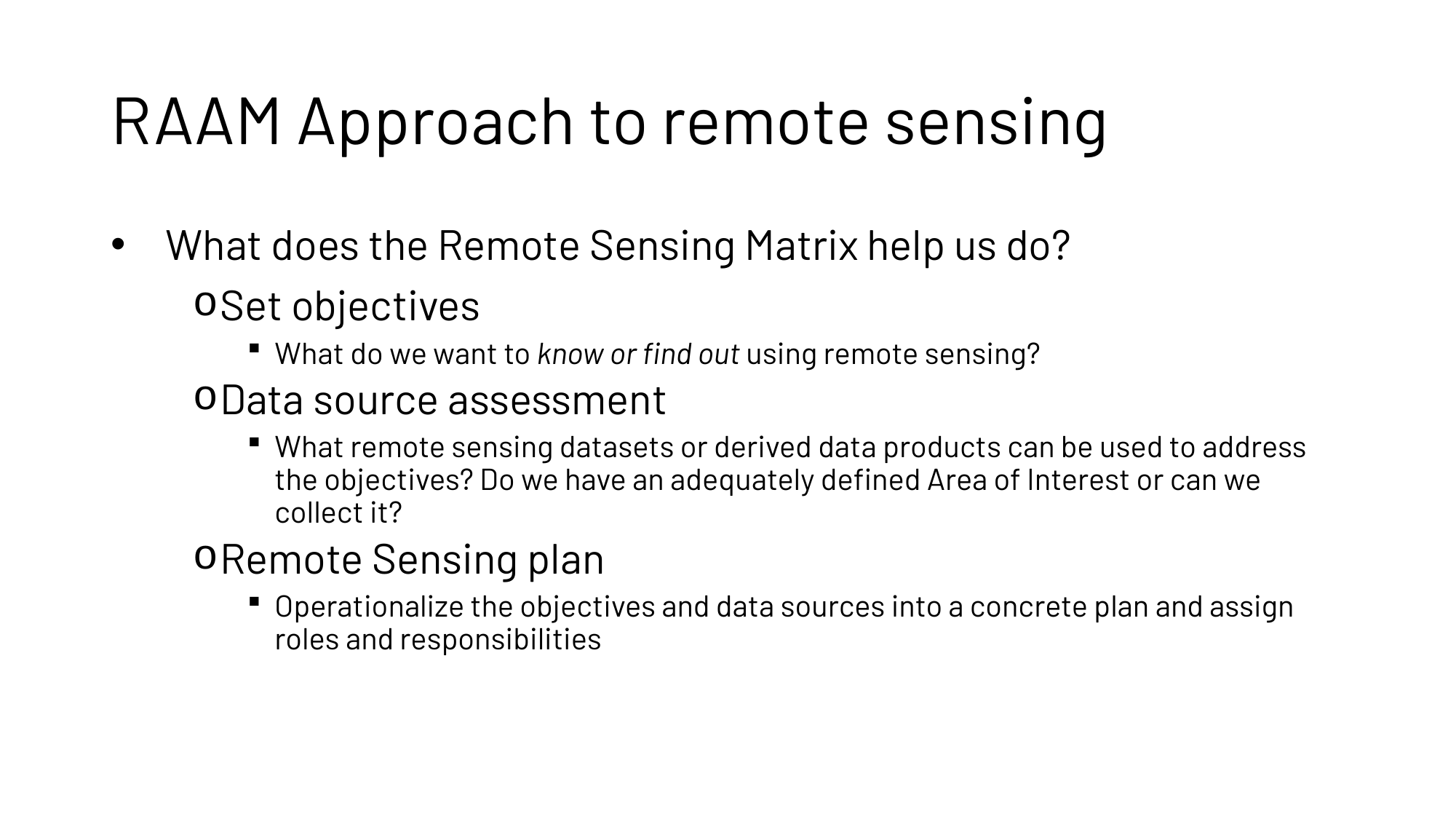

# RAAM Approach to remote sensing
What does the Remote Sensing Matrix help us do?
Set objectives
What do we want to know or find out using remote sensing?
Data source assessment
What remote sensing datasets or derived data products can be used to address the objectives? Do we have an adequately defined Area of Interest or can we collect it?
Remote Sensing plan
Operationalize the objectives and data sources into a concrete plan and assign roles and responsibilities